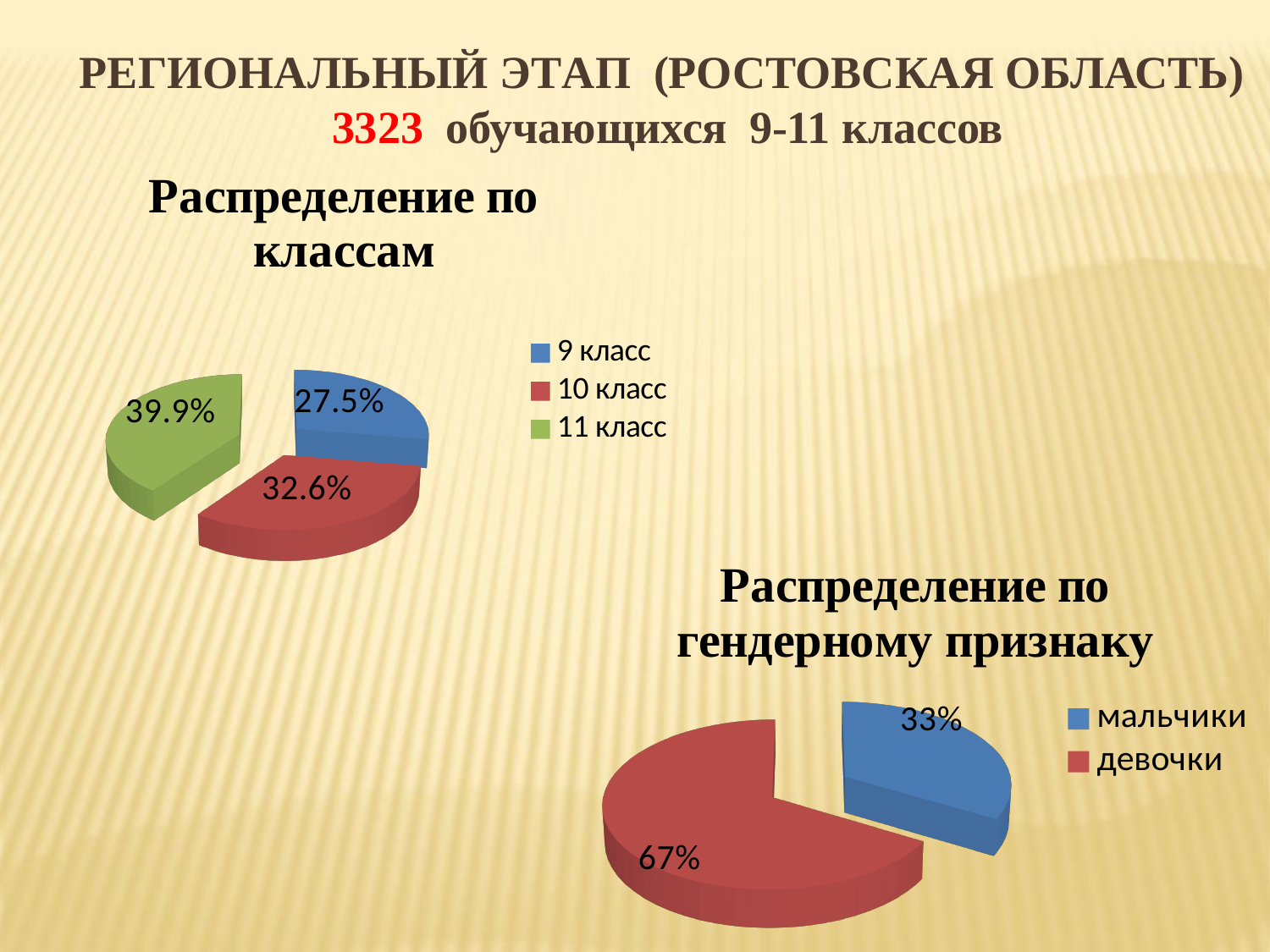

РЕГИОНАЛЬНЫЙ ЭТАП  (РОСТОВСКАЯ ОБЛАСТЬ)
 3323  обучающихся  9-11 классов

[unsupported chart]

[unsupported chart]